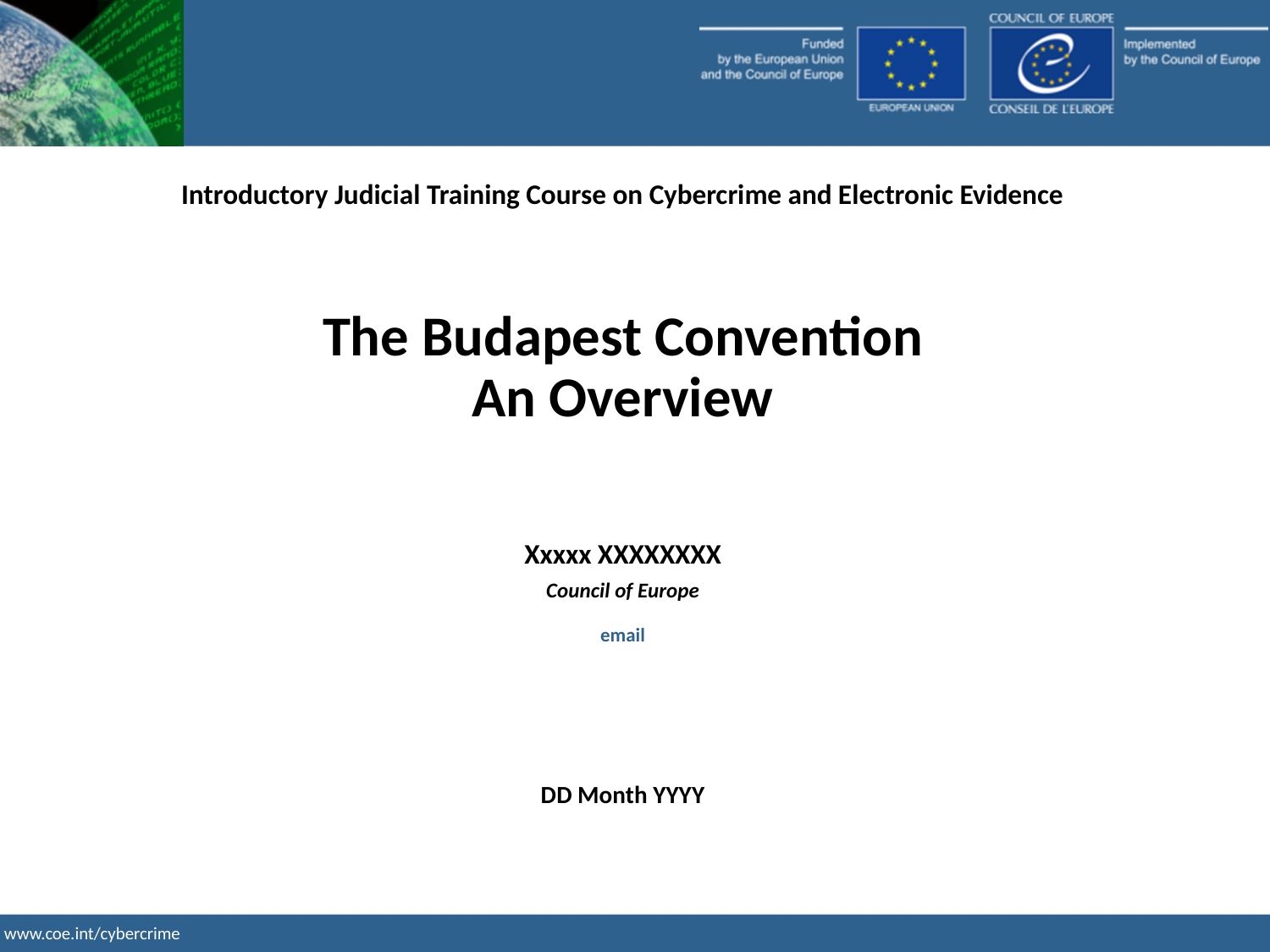

Introductory Judicial Training Course on Cybercrime and Electronic Evidence

The Budapest Convention
An Overview

Xxxxx XXXXXXXX

Council of Europe

email

DD Month YYYY